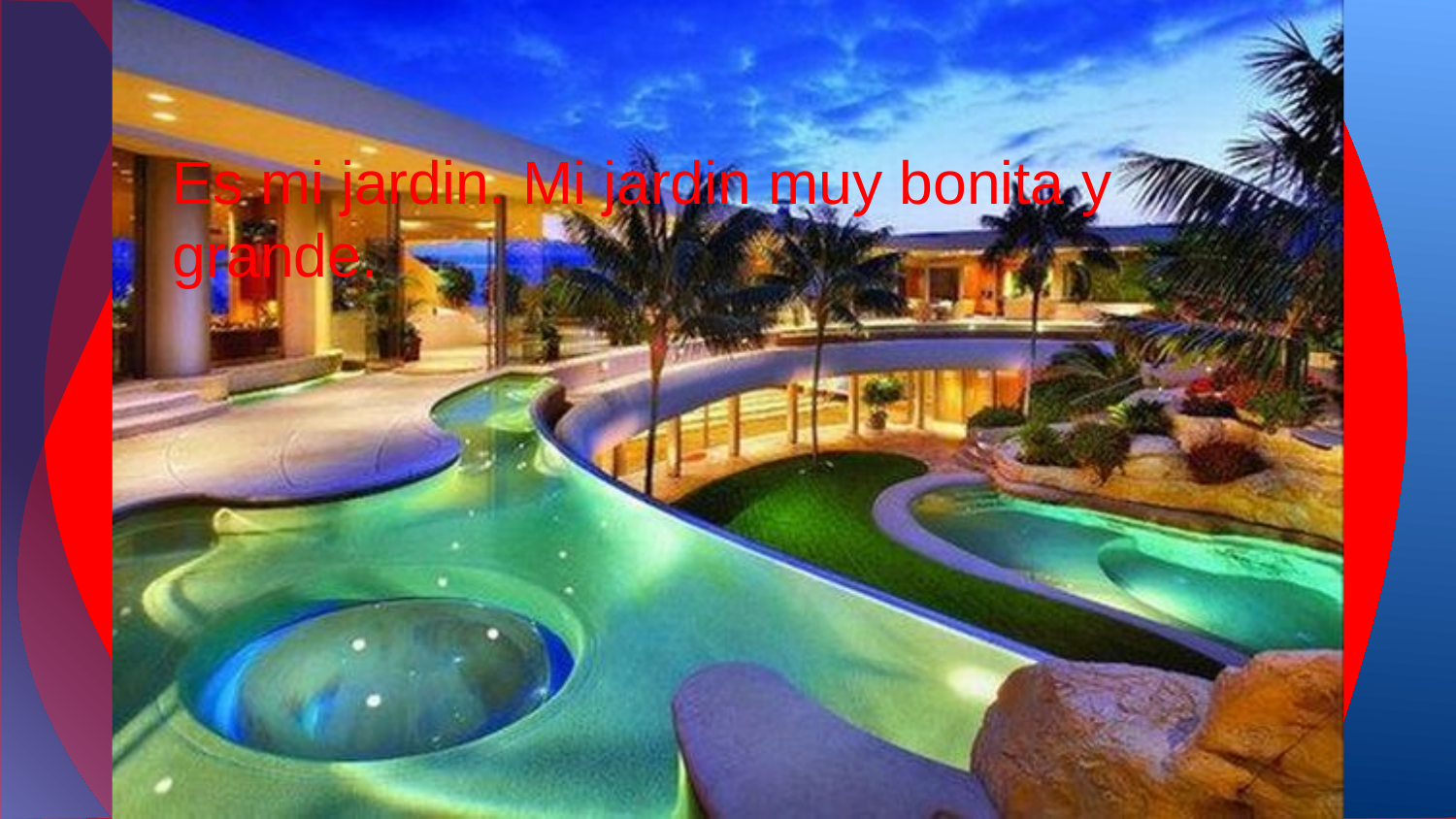

#
Es mi jardin. Mi jardin muy bonita y grande.